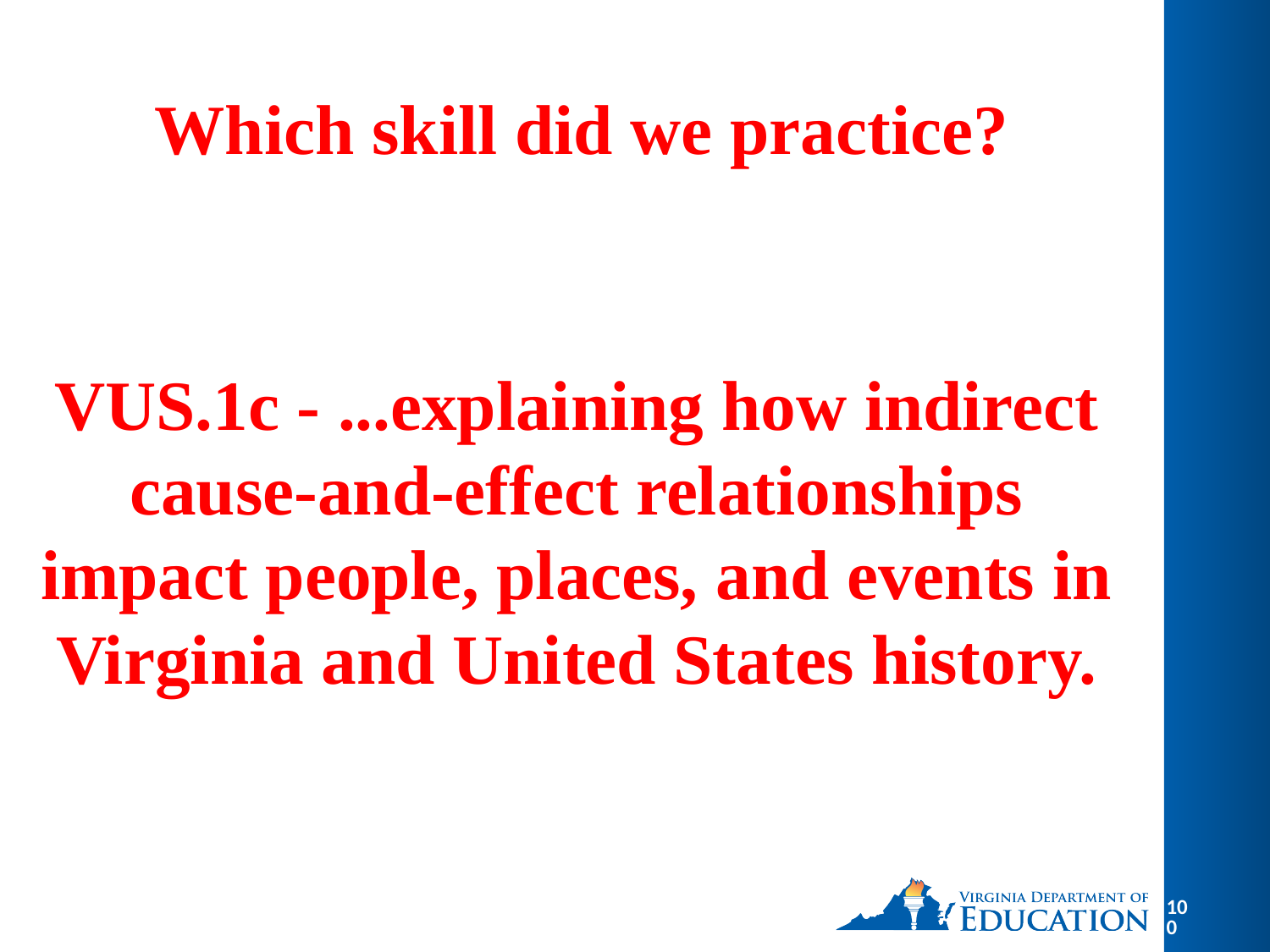

Which skill did we practice?
# VUS.1c - ...explaining how indirect cause-and-effect relationships impact people, places, and events in Virginia and United States history.

100